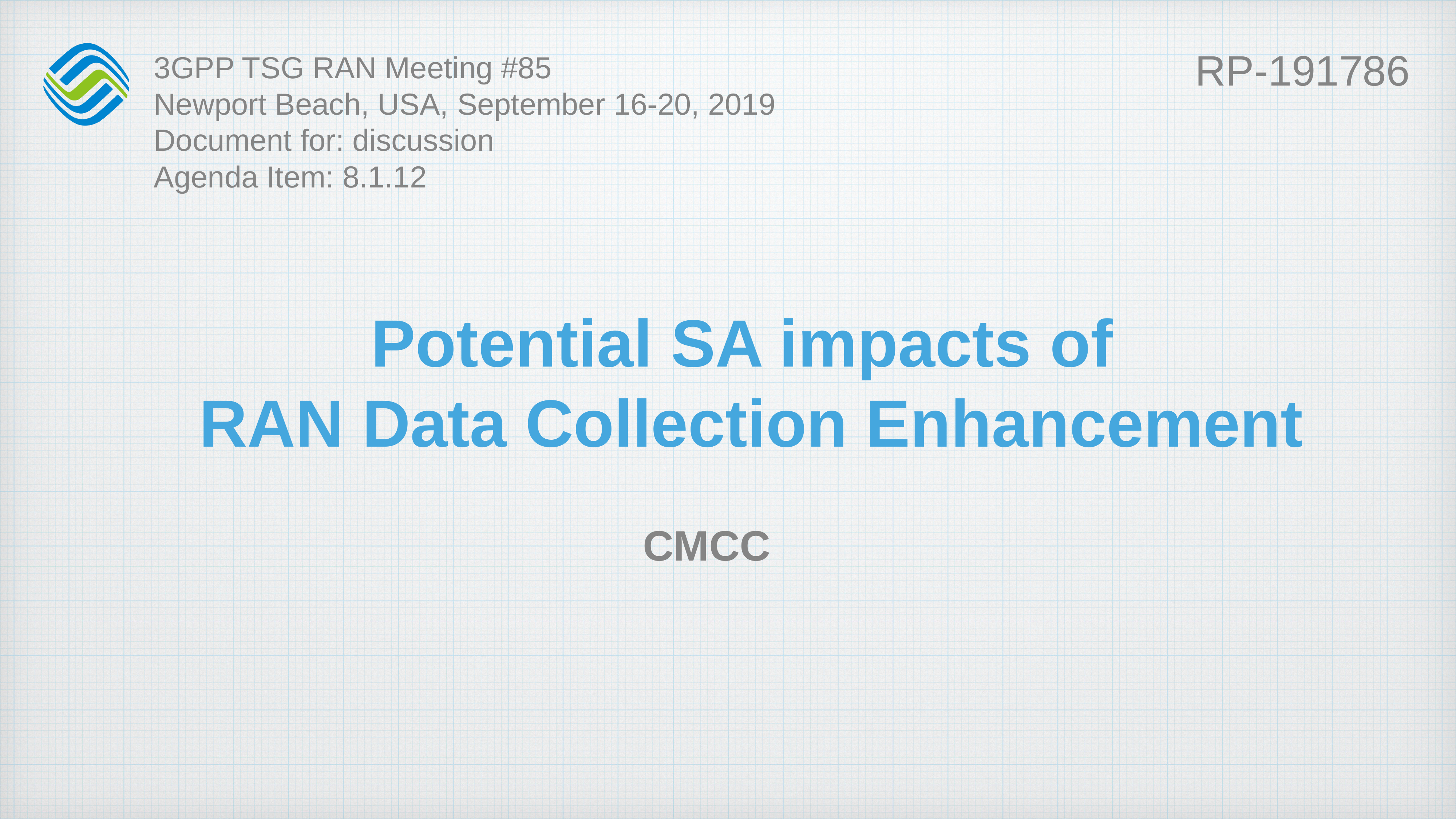

RP-191786
3GPP TSG RAN Meeting #85
Newport Beach, USA, September 16-20, 2019
Document for: discussion
Agenda Item: 8.1.12
# Potential SA impacts of RAN Data Collection Enhancement
CMCC